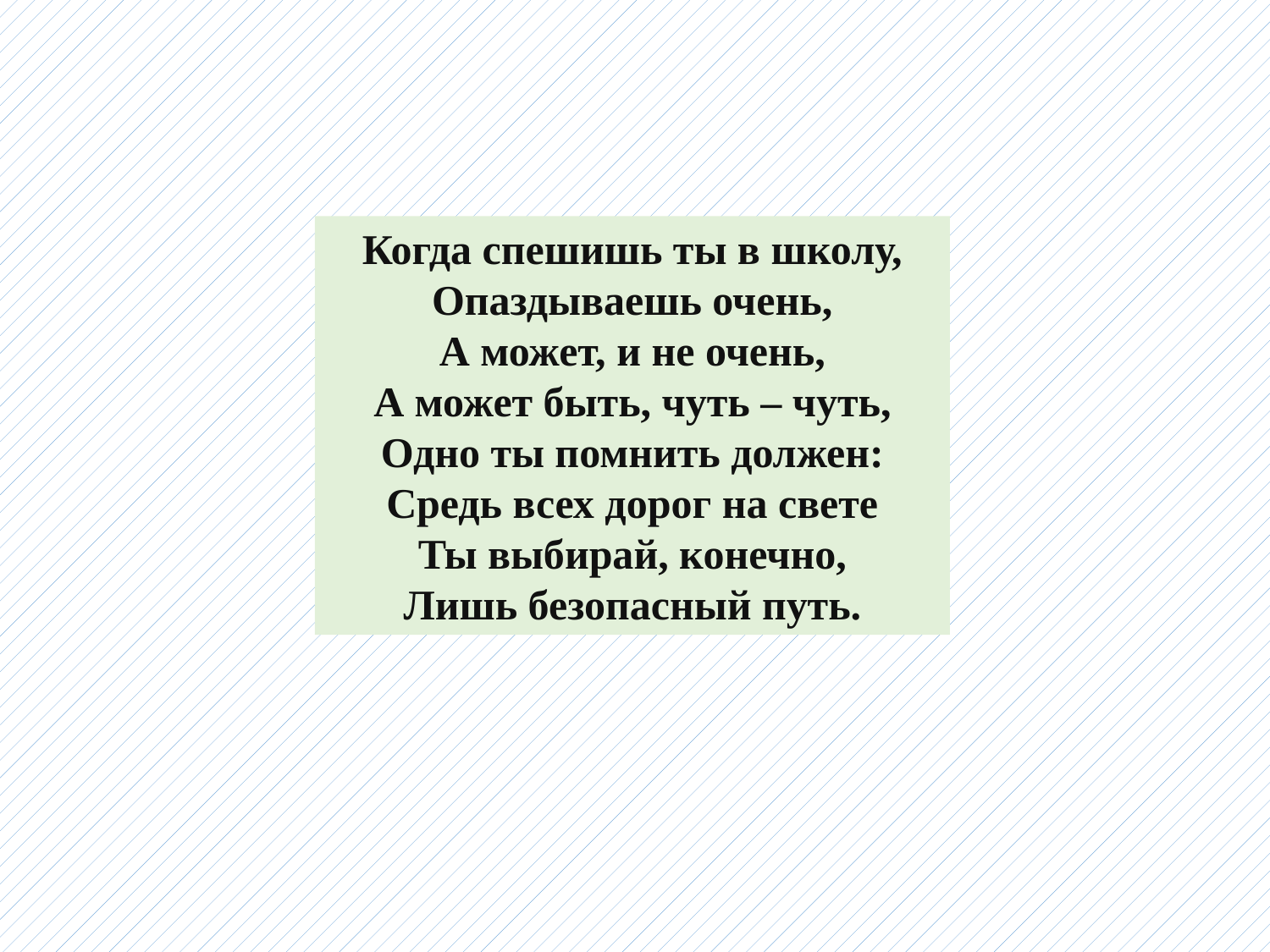

Когда спешишь ты в школу,
Опаздываешь очень,
А может, и не очень,
А может быть, чуть – чуть,
Одно ты помнить должен:
Средь всех дорог на свете
Ты выбирай, конечно,
Лишь безопасный путь.